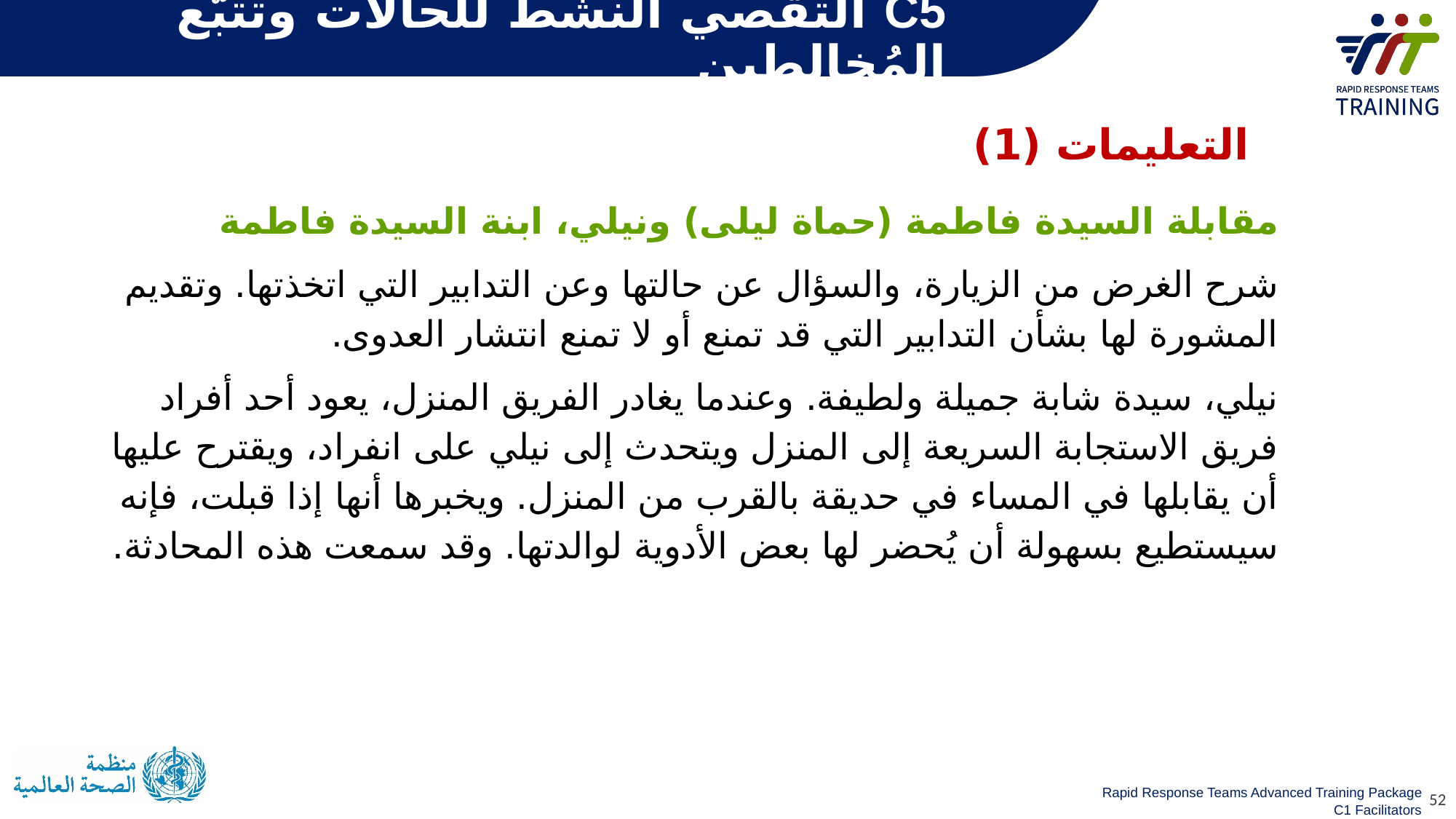

# C5 التقصي النشط للحالات وتتبُّع المُخالِطين
التعليمات (1)
مقابلة السيدة فاطمة (حماة ليلى) ونيلي، ابنة السيدة فاطمة
شرح الغرض من الزيارة، والسؤال عن حالتها وعن التدابير التي اتخذتها. وتقديم المشورة لها بشأن التدابير التي قد تمنع أو لا تمنع انتشار العدوى.
نيلي، سيدة شابة جميلة ولطيفة. وعندما يغادر الفريق المنزل، يعود أحد أفراد فريق الاستجابة السريعة إلى المنزل ويتحدث إلى نيلي على انفراد، ويقترح عليها أن يقابلها في المساء في حديقة بالقرب من المنزل. ويخبرها أنها إذا قبلت، فإنه سيستطيع بسهولة أن يُحضر لها بعض الأدوية لوالدتها. وقد سمعت هذه المحادثة.